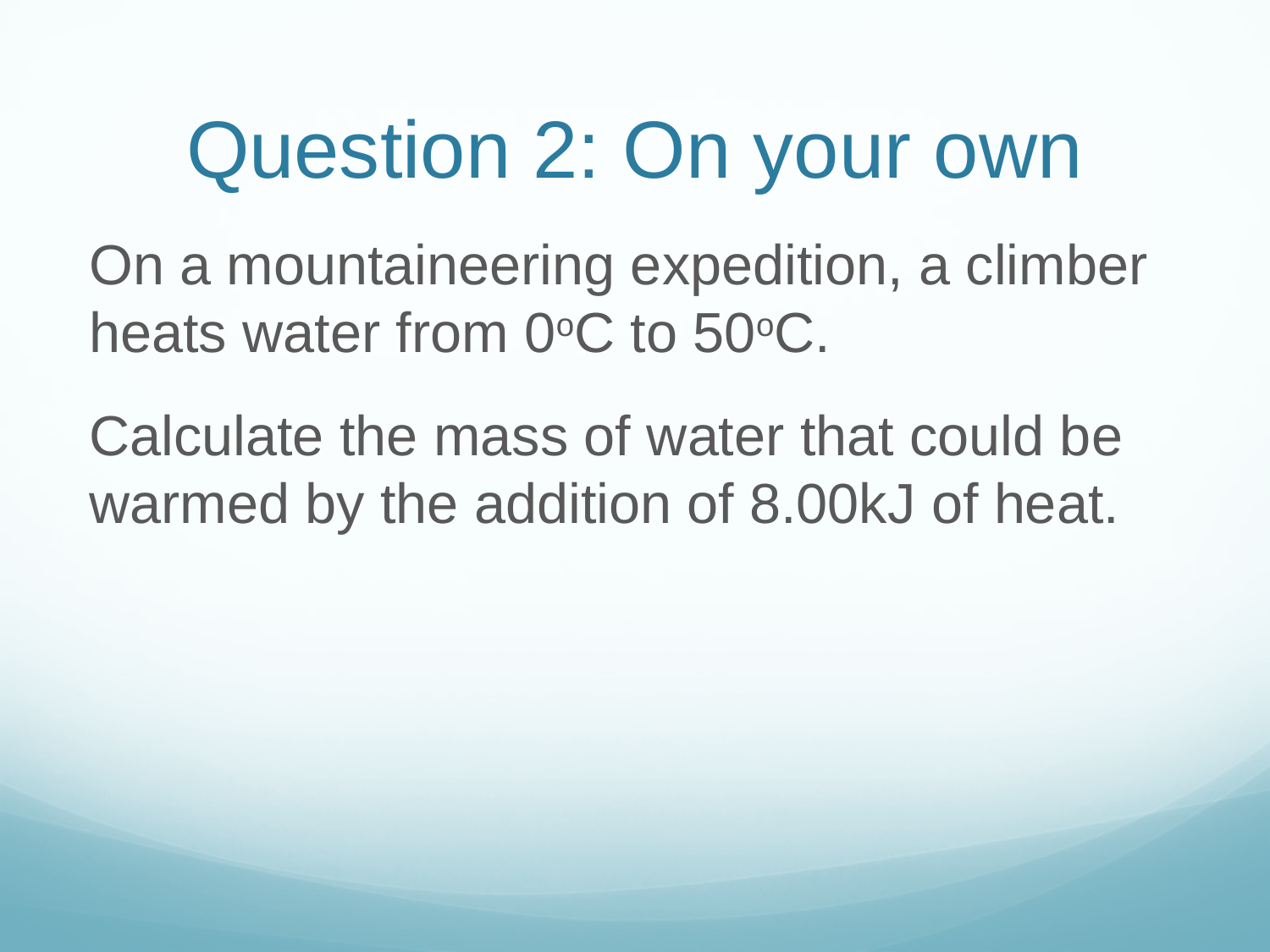

# Question 2: On your own
On a mountaineering expedition, a climber heats water from 0oC to 50oC.
Calculate the mass of water that could be warmed by the addition of 8.00kJ of heat.